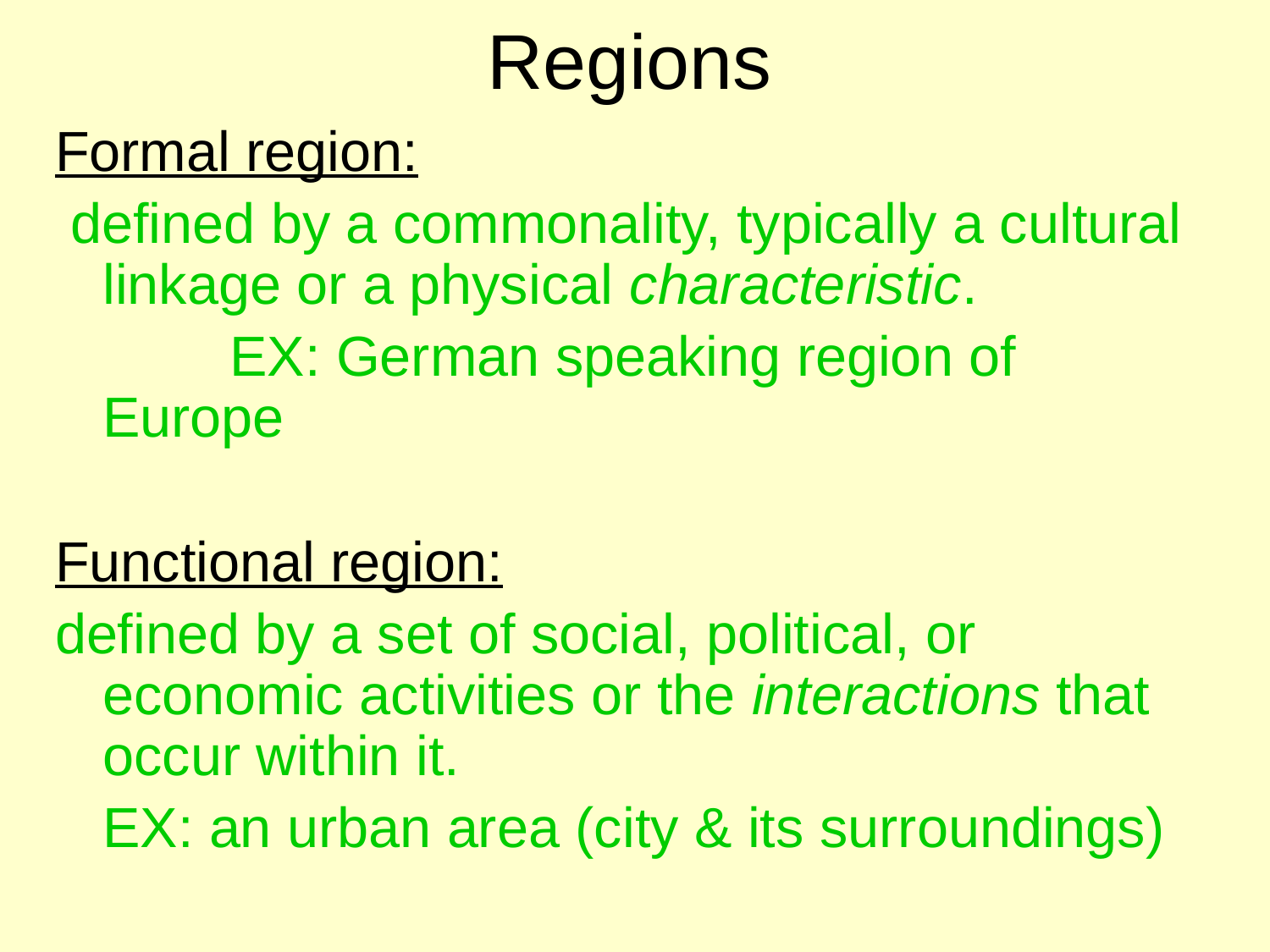

# Regions
Formal region:
 defined by a commonality, typically a cultural linkage or a physical characteristic.
		EX: German speaking region of Europe

Functional region:
defined by a set of social, political, or economic activities or the interactions that occur within it.
	EX: an urban area (city & its surroundings)